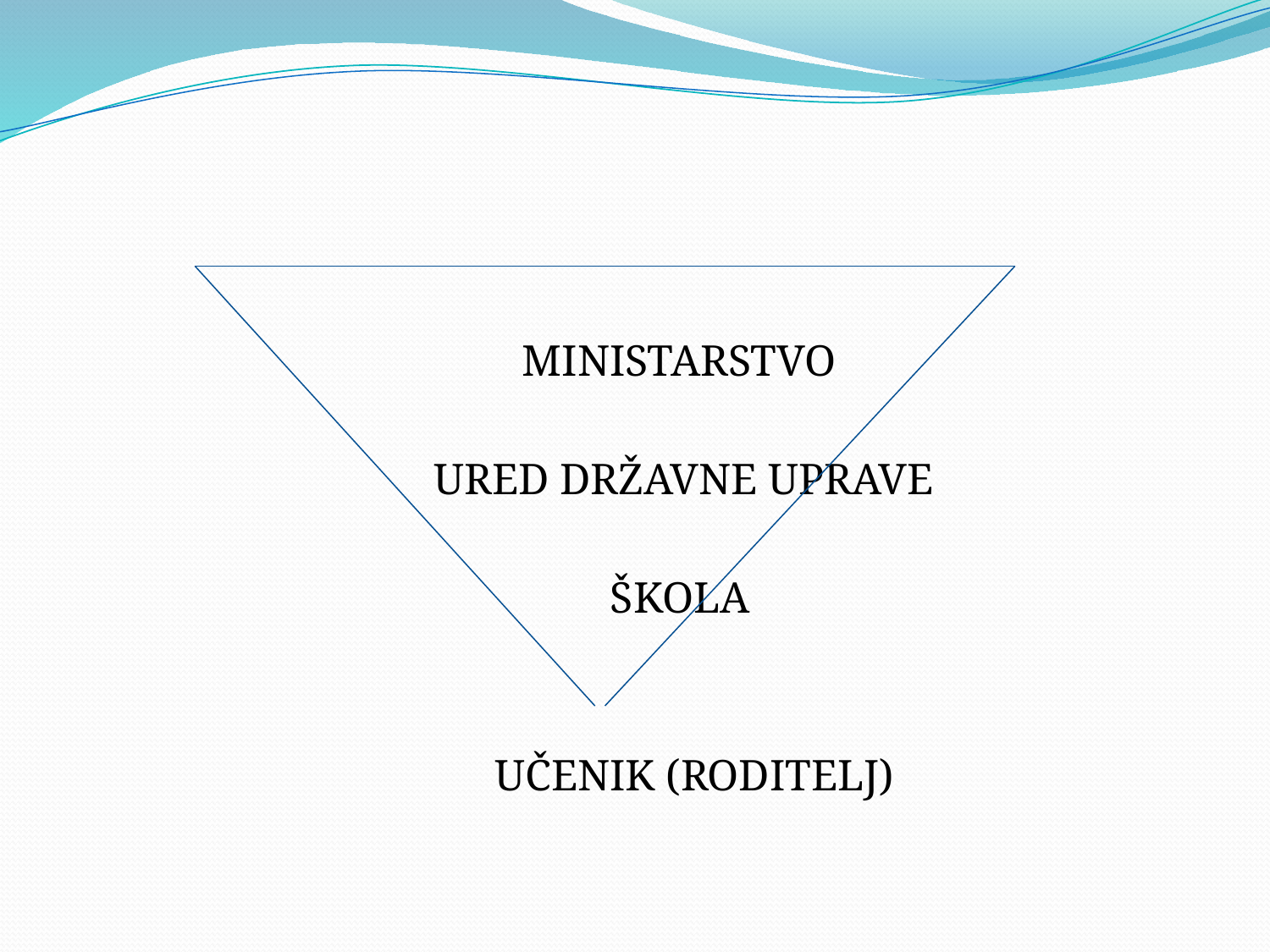

#

			              MINISTARSTVO

			      URED DRŽAVNE UPRAVE

			                      ŠKOLA

				UČENIK (RODITELJ)